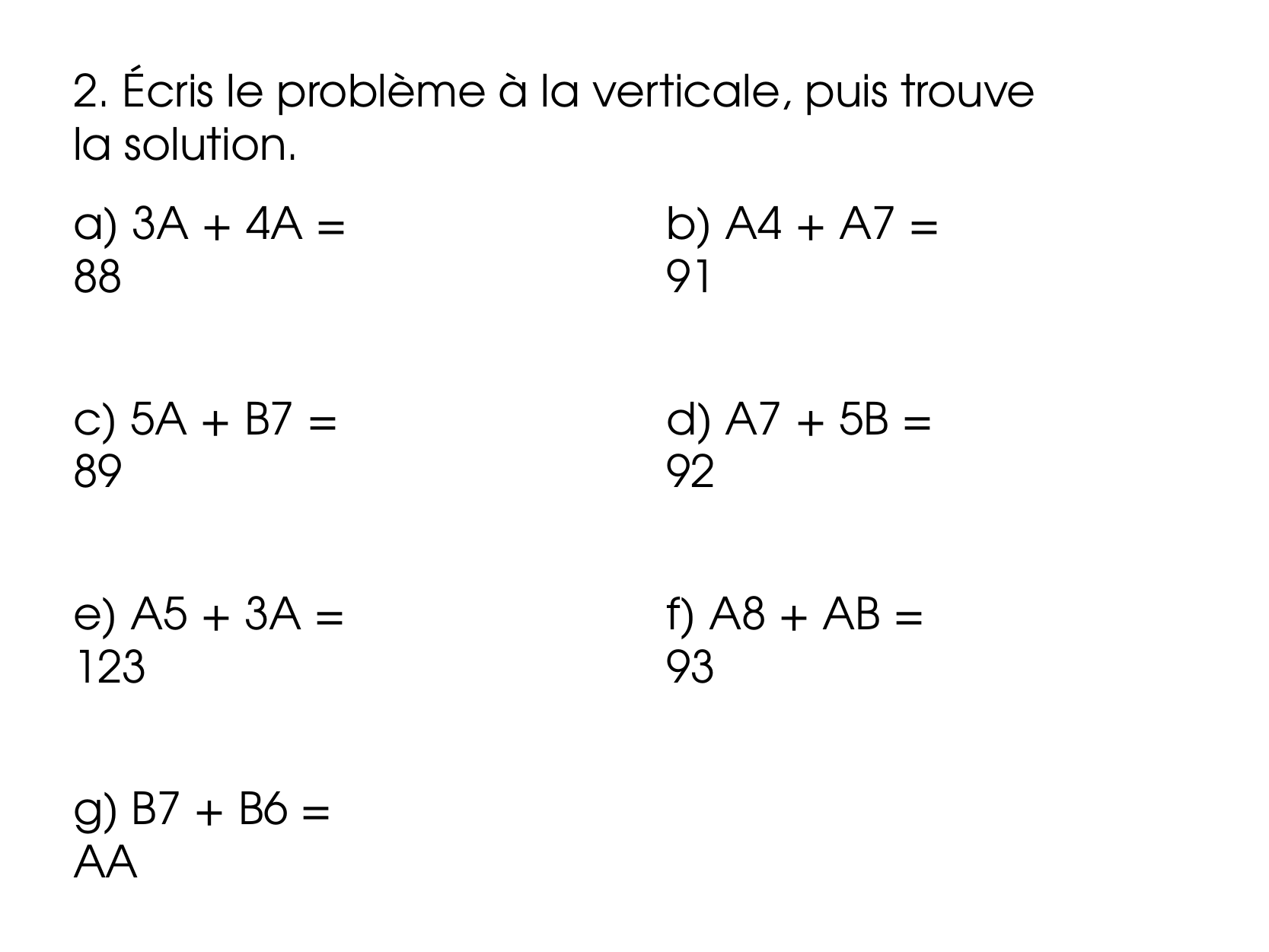

2. Écris le problème à la verticale, puis trouve la solution.
a) 3A + 4A = 88
b) A4 + A7 = 91
c) 5A + B7 = 89
d) A7 + 5B = 92
e) A5 + 3A = 123
f) A8 + AB = 93
g) B7 + B6 = AA